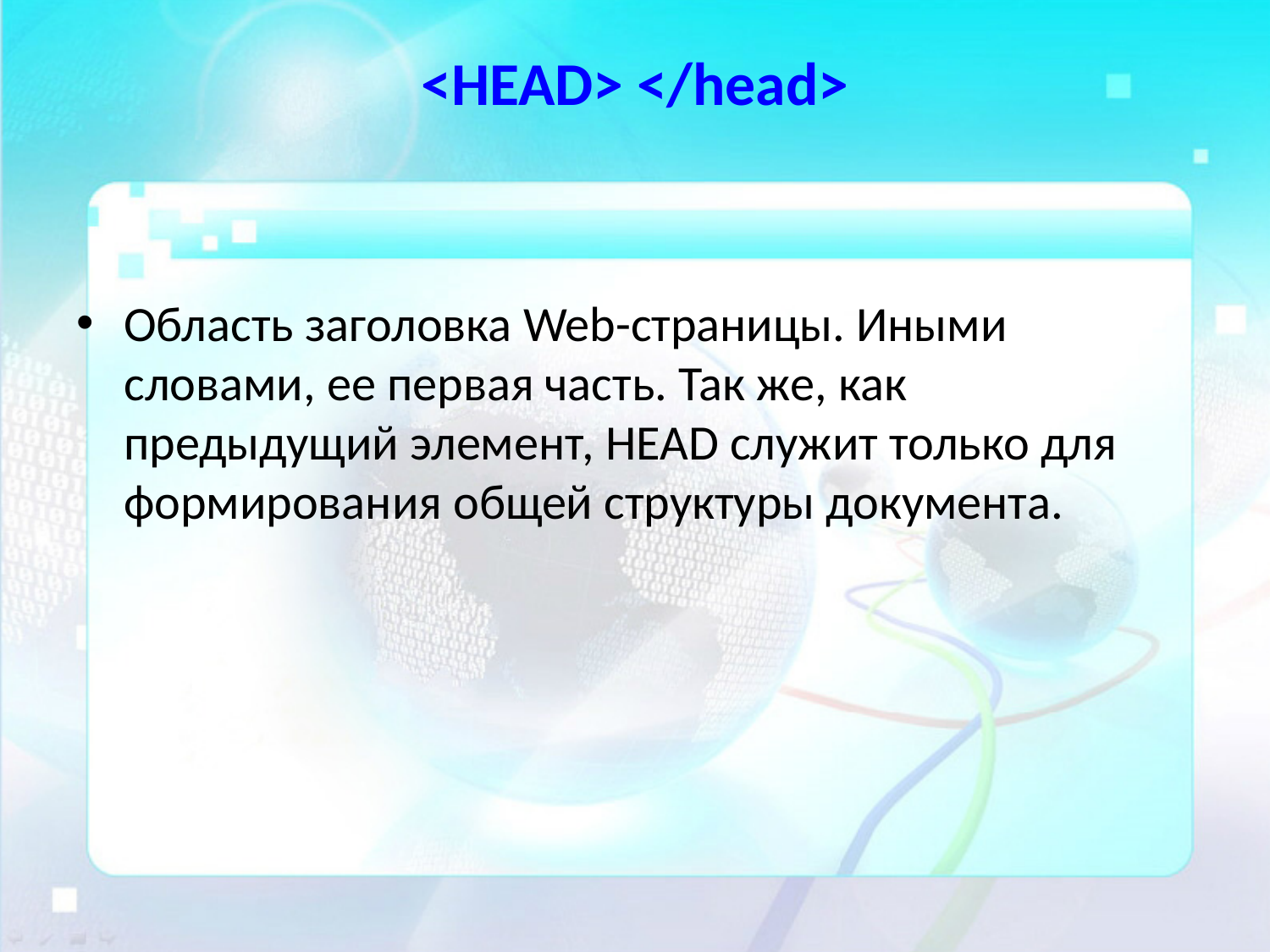

# <HEAD> </head>
Область заголовка Web-страницы. Иными словами, ее первая часть. Так же, как предыдущий элемент, HEAD служит только для формирования общей структуры документа.